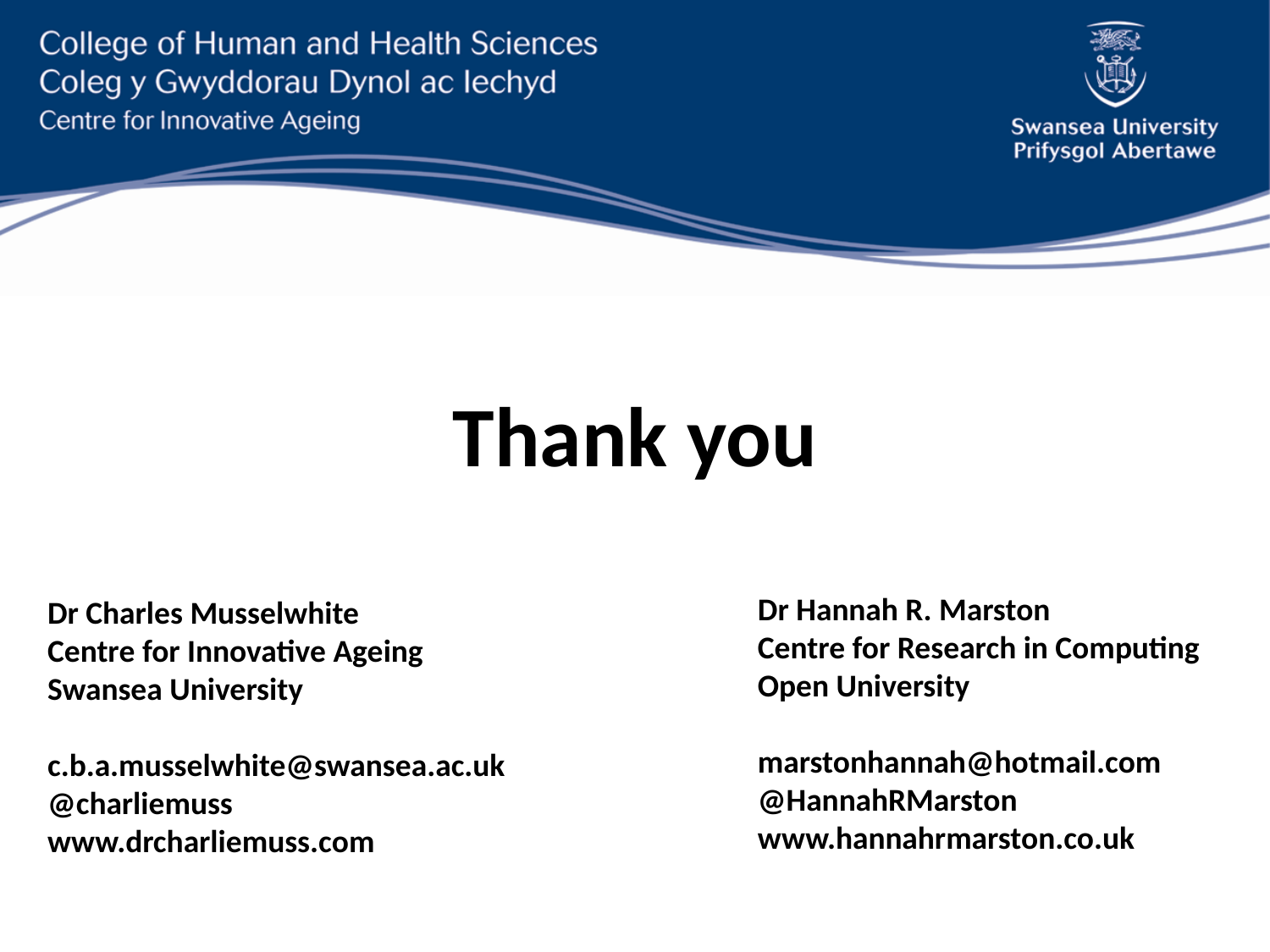

Thank you
Dr Hannah R. Marston
Centre for Research in Computing
Open University

marstonhannah@hotmail.com
@HannahRMarston
www.hannahrmarston.co.uk
Dr Charles Musselwhite
Centre for Innovative Ageing
Swansea University

c.b.a.musselwhite@swansea.ac.uk
@charliemuss
www.drcharliemuss.com